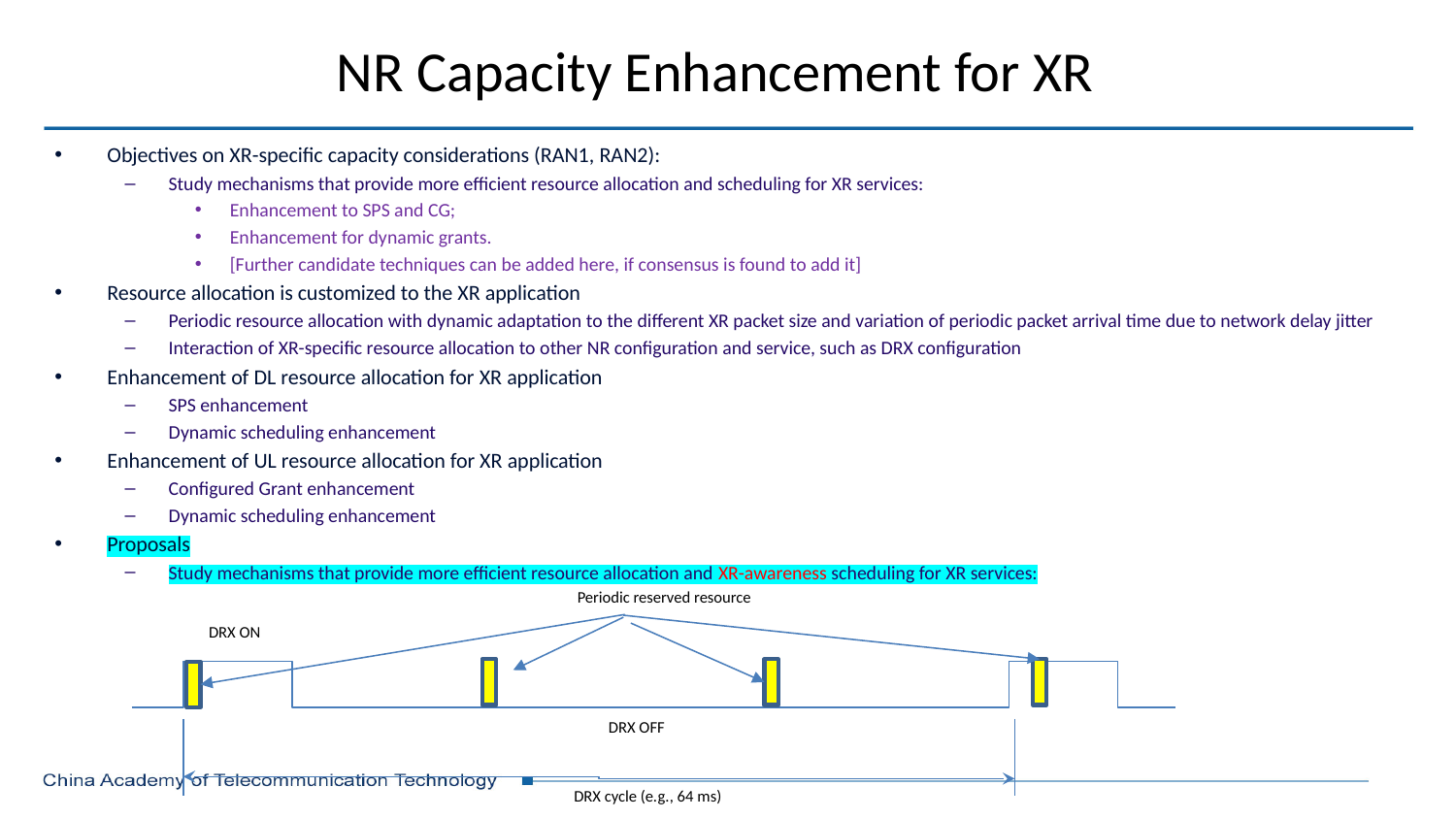

# NR Capacity Enhancement for XR
Objectives on XR-specific capacity considerations (RAN1, RAN2):
Study mechanisms that provide more efficient resource allocation and scheduling for XR services:
Enhancement to SPS and CG;
Enhancement for dynamic grants.
[Further candidate techniques can be added here, if consensus is found to add it]
Resource allocation is customized to the XR application
Periodic resource allocation with dynamic adaptation to the different XR packet size and variation of periodic packet arrival time due to network delay jitter
Interaction of XR-specific resource allocation to other NR configuration and service, such as DRX configuration
Enhancement of DL resource allocation for XR application
SPS enhancement
Dynamic scheduling enhancement
Enhancement of UL resource allocation for XR application
Configured Grant enhancement
Dynamic scheduling enhancement
Proposals
Study mechanisms that provide more efficient resource allocation and XR-awareness scheduling for XR services:

Periodic reserved resource
DRX ON

DRX OFF
DRX cycle (e.g., 64 ms)